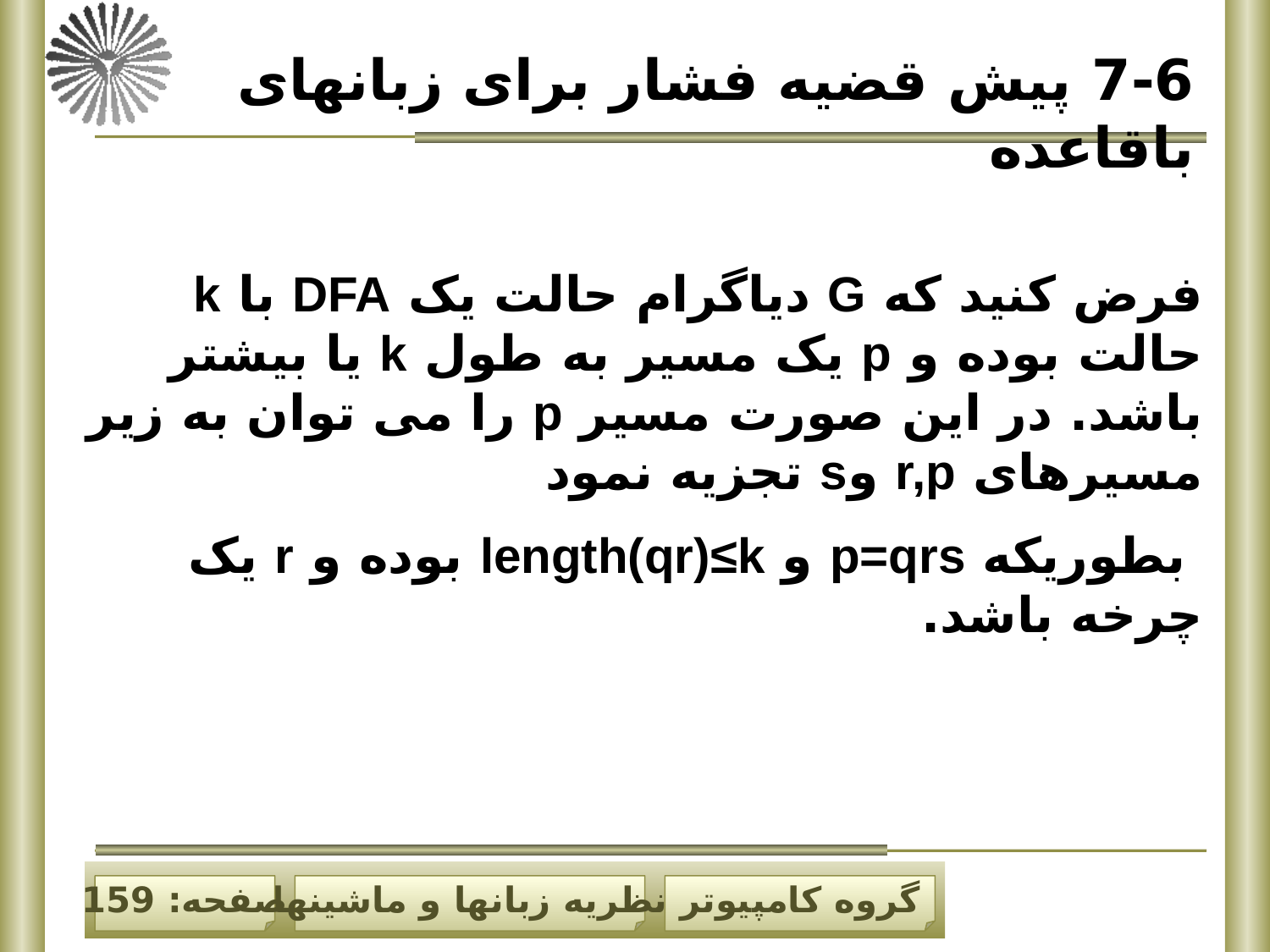

7-6 پیش قضیه فشار برای زبانهای باقاعده
فرض کنید که G دیاگرام حالت یک DFA با k حالت بوده و p یک مسیر به طول k یا بیشتر باشد. در این صورت مسیر p را می توان به زیر مسیرهای r,p وs تجزیه نمود
 بطوریکه p=qrs و length(qr)≤k بوده و r یک چرخه باشد.